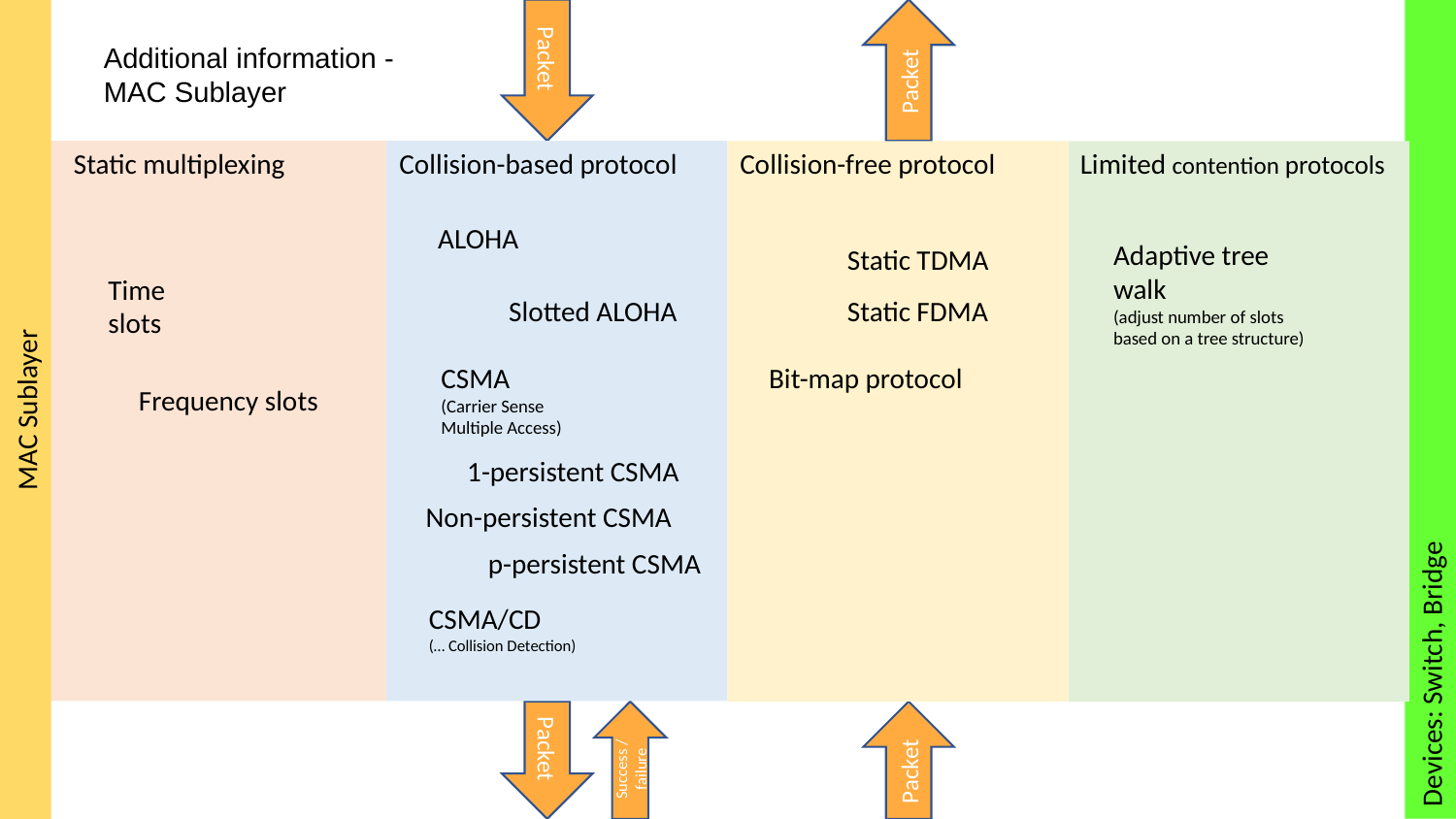

Devices: Switch, Bridge

MAC Sublayer
Packet
Packet
Additional information -
MAC Sublayer
Collision-based protocol
Limited contention protocols
Static multiplexing
Collision-free protocol
Limited contention protocols
Static multiplexing
Collision-free protocol
Collision-based protocol
ALOHA
Adaptive tree walk
(adjust number of slots
based on a tree structure)
Static TDMA
Time slots
Slotted ALOHA
Static FDMA
CSMA
(Carrier Sense
Multiple Access)
Bit-map protocol
Frequency slots
1-persistent CSMA
Non-persistent CSMA
p-persistent CSMA
CSMA/CD
(… Collision Detection)
Packet
Packet
Success / failure